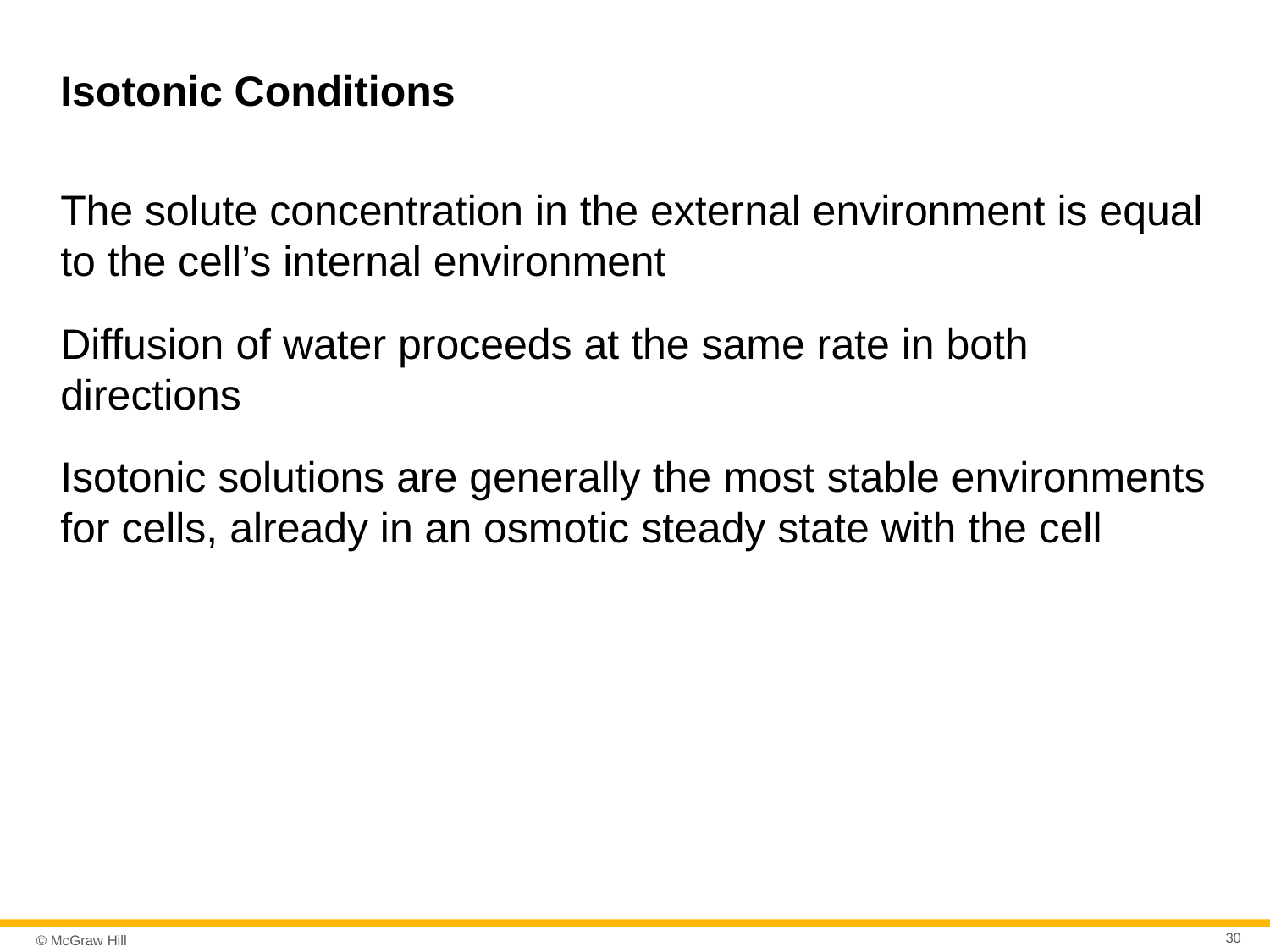

# Isotonic Conditions
The solute concentration in the external environment is equal to the cell’s internal environment
Diffusion of water proceeds at the same rate in both directions
Isotonic solutions are generally the most stable environments for cells, already in an osmotic steady state with the cell